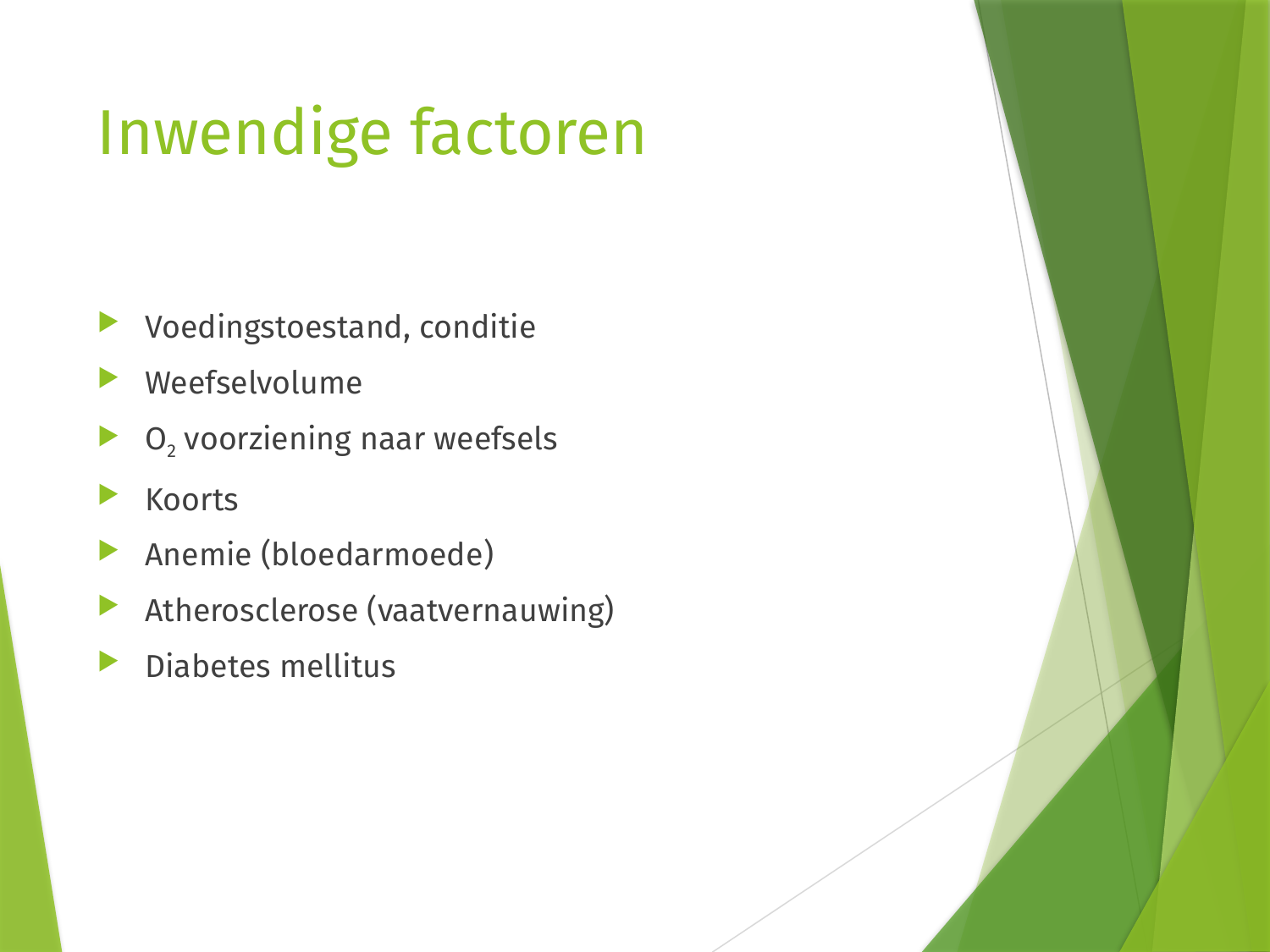

# Inwendige factoren
Voedingstoestand, conditie
Weefselvolume
O2 voorziening naar weefsels
Koorts
Anemie (bloedarmoede)
Atherosclerose (vaatvernauwing)
Diabetes mellitus